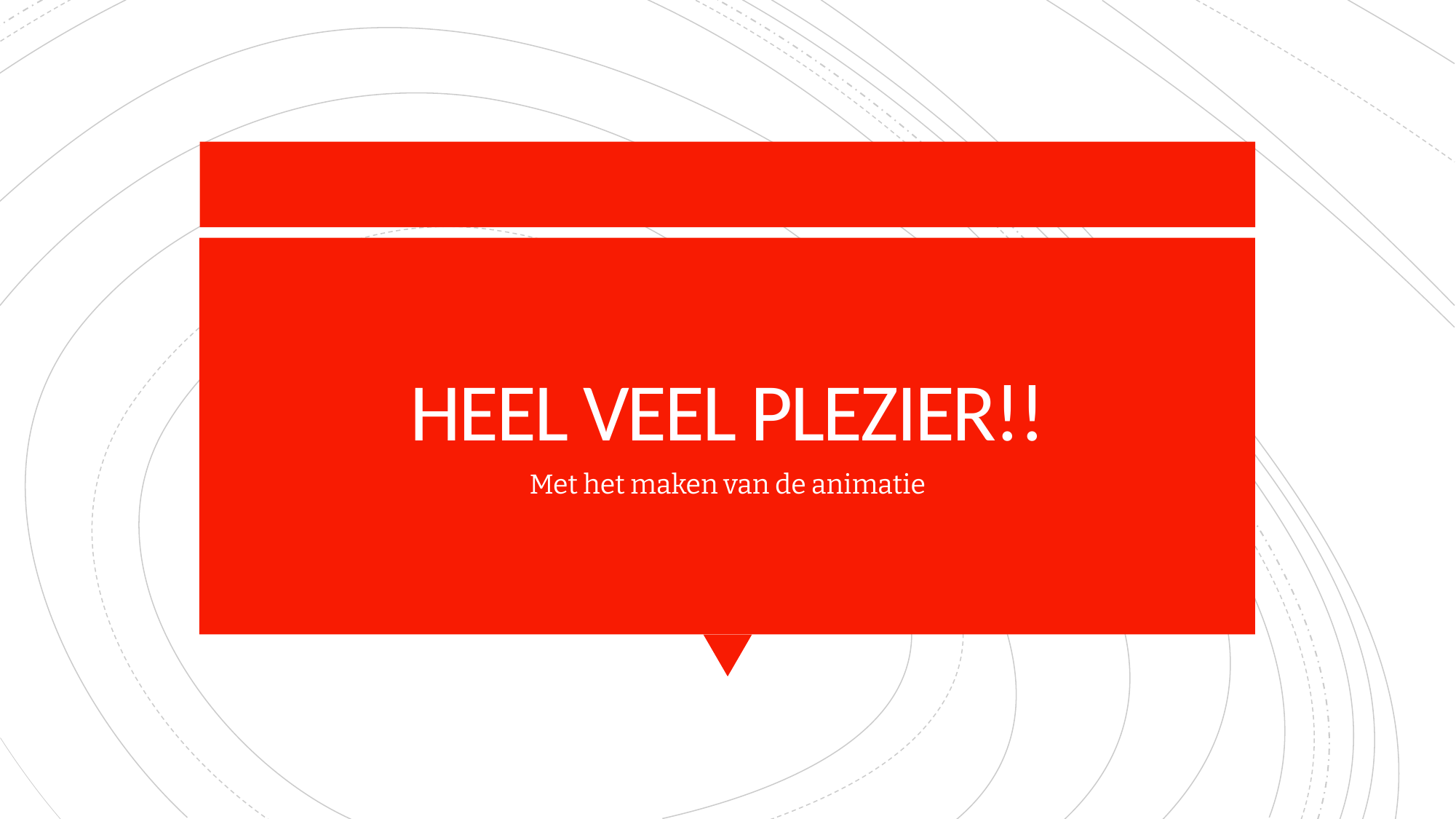

# HEEL VEEL PLEZIER!!
Met het maken van de animatie